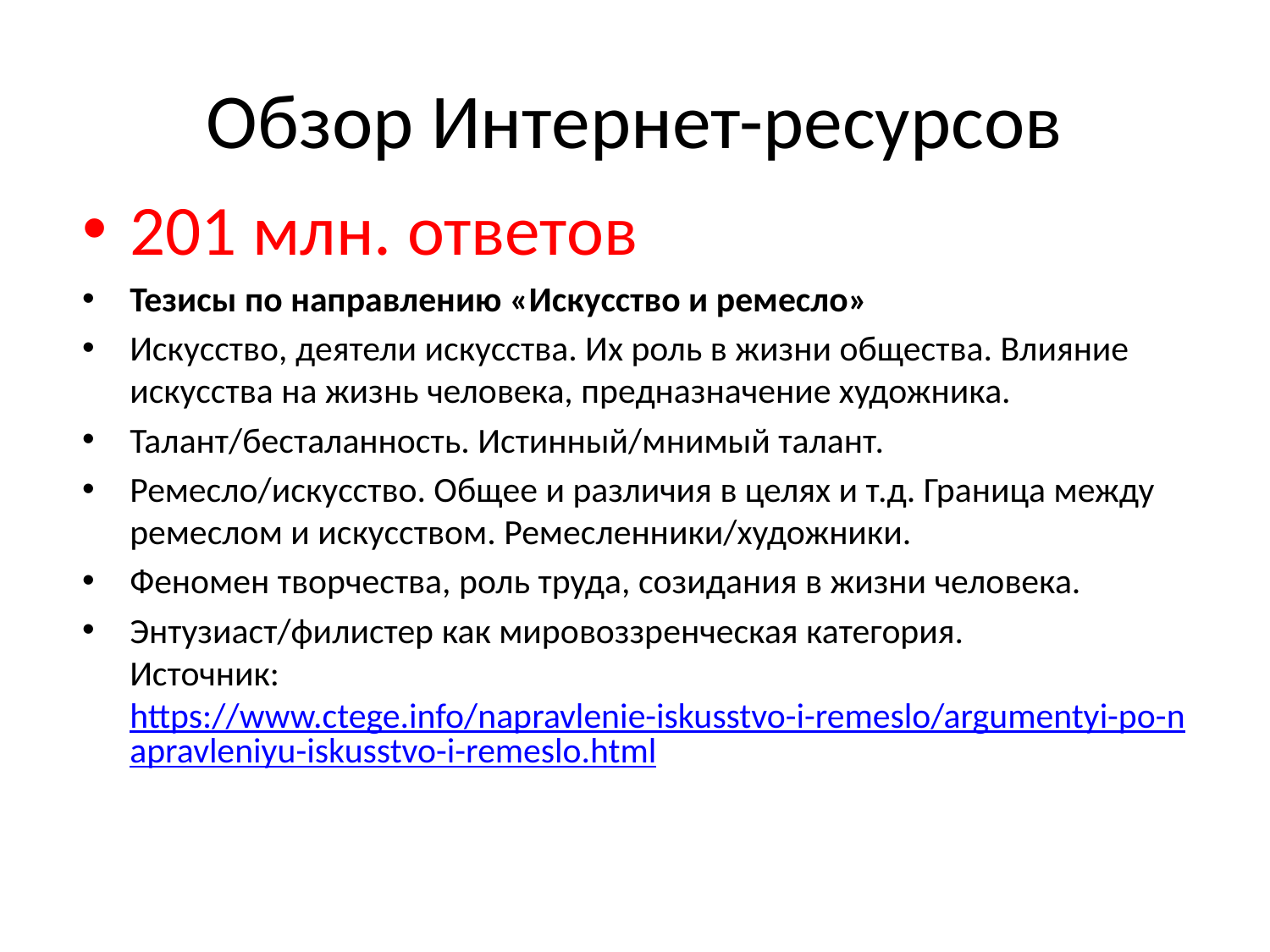

# Обзор Интернет-ресурсов
201 млн. ответов
Тезисы по направлению «Искусство и ремесло»
Искусство, деятели искусства. Их роль в жизни общества. Влияние искусства на жизнь человека, предназначение художника.
Талант/бесталанность. Истинный/мнимый талант.
Ремесло/искусство. Общее и различия в целях и т.д. Граница между ремеслом и искусством. Ремесленники/художники.
Феномен творчества, роль труда, созидания в жизни человека.
Энтузиаст/филистер как мировоззренческая категория.
Источник: https://www.ctege.info/napravlenie-iskusstvo-i-remeslo/argumentyi-po-napravleniyu-iskusstvo-i-remeslo.html